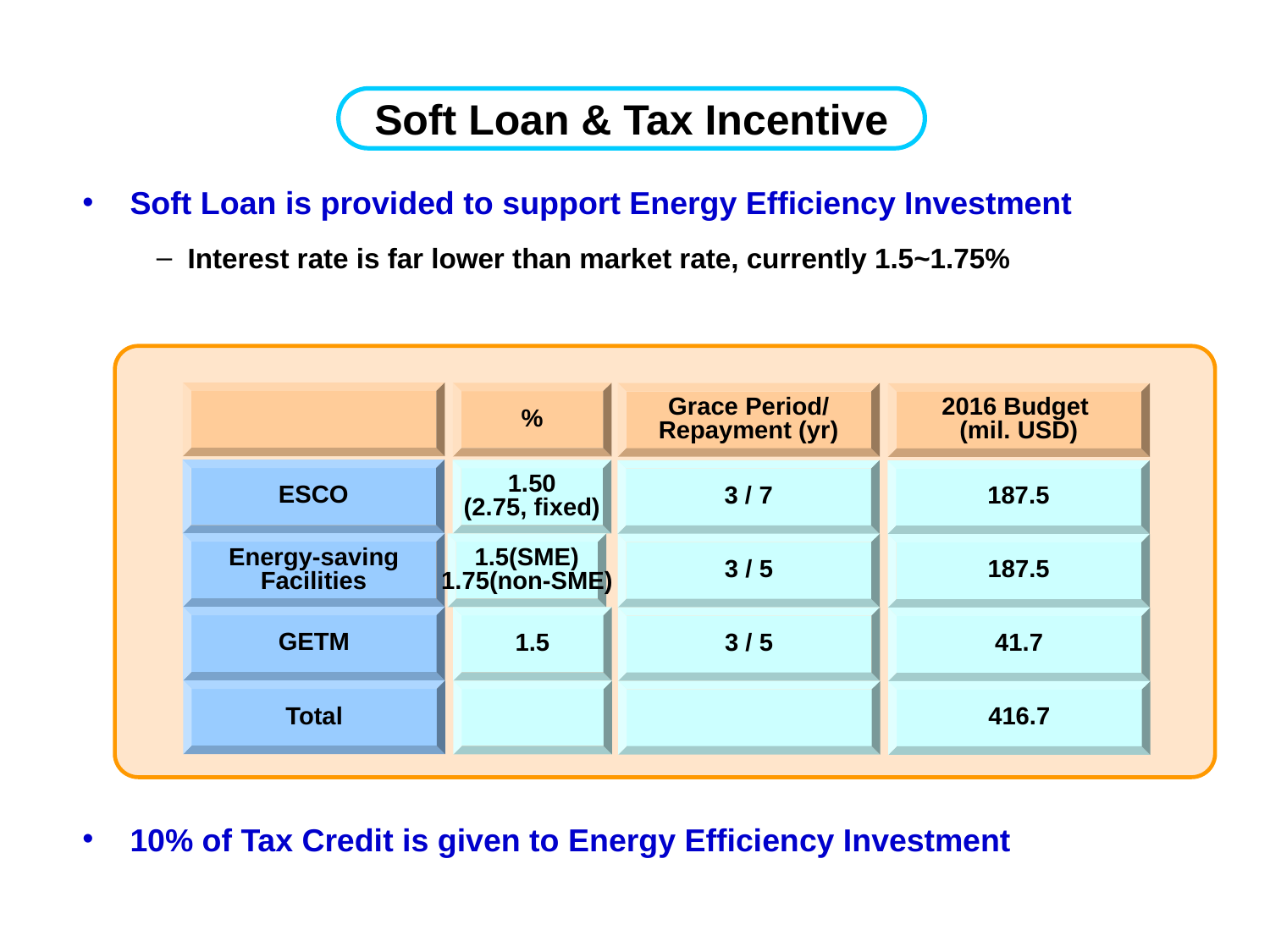

Soft Loan & Tax Incentive
Soft Loan is provided to support Energy Efficiency Investment

  Interest rate is far lower than market rate, currently 1.5~1.75%

10% of Tax Credit is given to Energy Efficiency Investment

%
Grace Period/
Repayment (yr)
2016 Budget
(mil. USD)
ESCO
1.50
(2.75, fixed)
3 / 7
187.5
Energy-saving
Facilities
1.5(SME)
1.75(non-SME)
3 / 5
187.5
GETM
1.5
3 / 5
41.7
Total

416.7
14